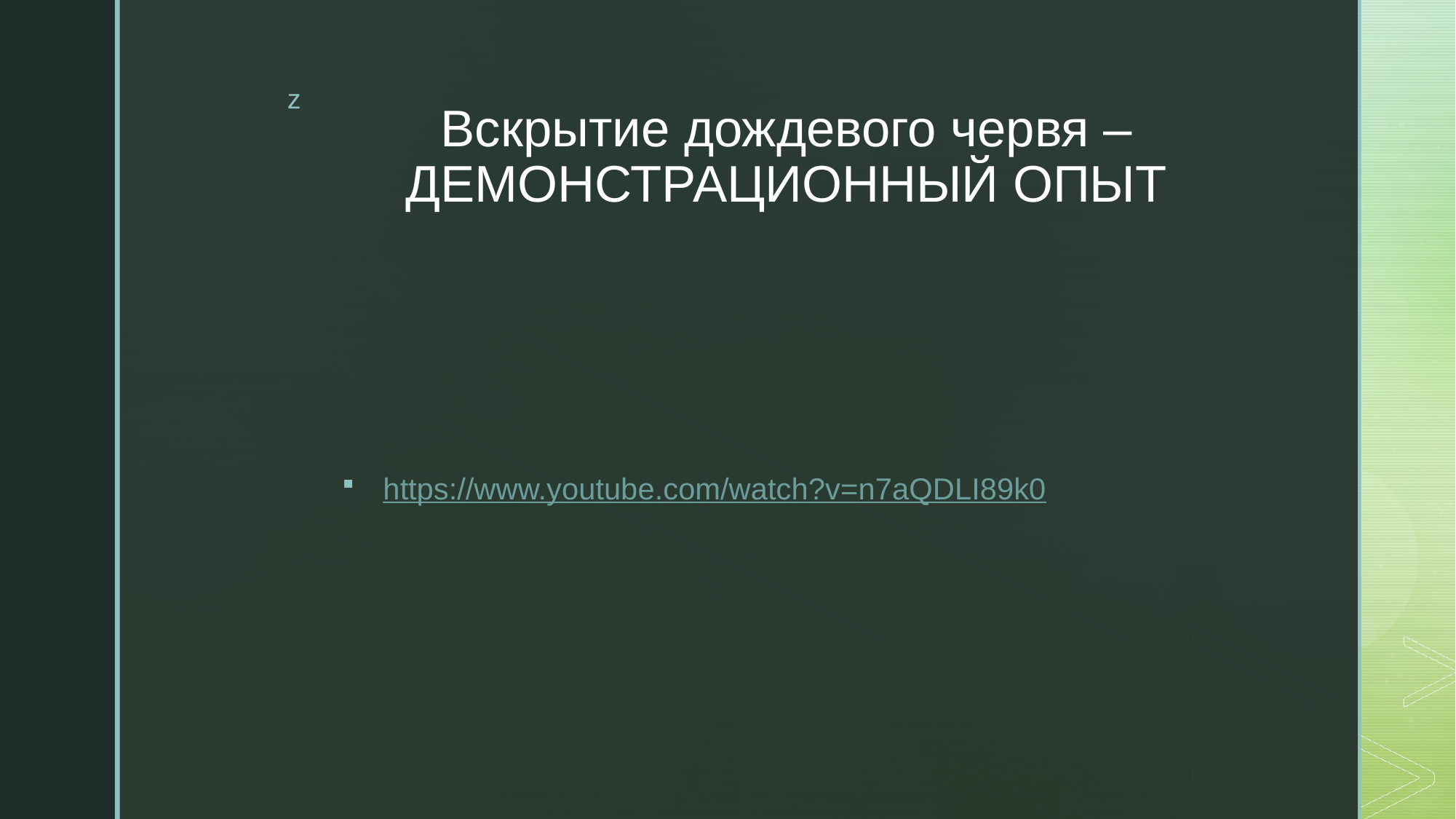

# Вскрытие дождевого червя – ДЕМОНСТРАЦИОННЫЙ ОПЫТ
https://www.youtube.com/watch?v=n7aQDLI89k0